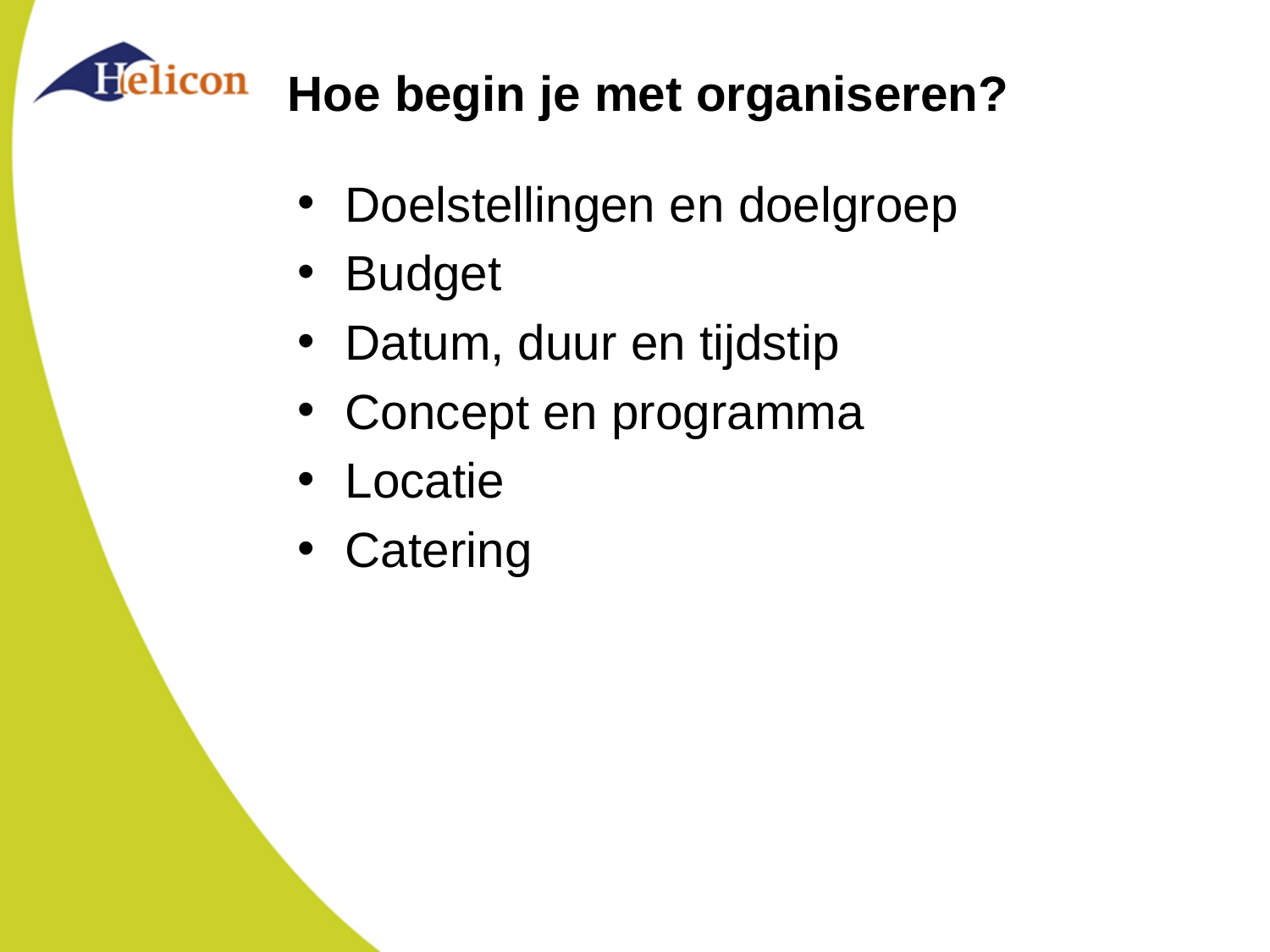

# Hoe begin je met organiseren?
Doelstellingen en doelgroep
Budget
Datum, duur en tijdstip
Concept en programma
Locatie
Catering